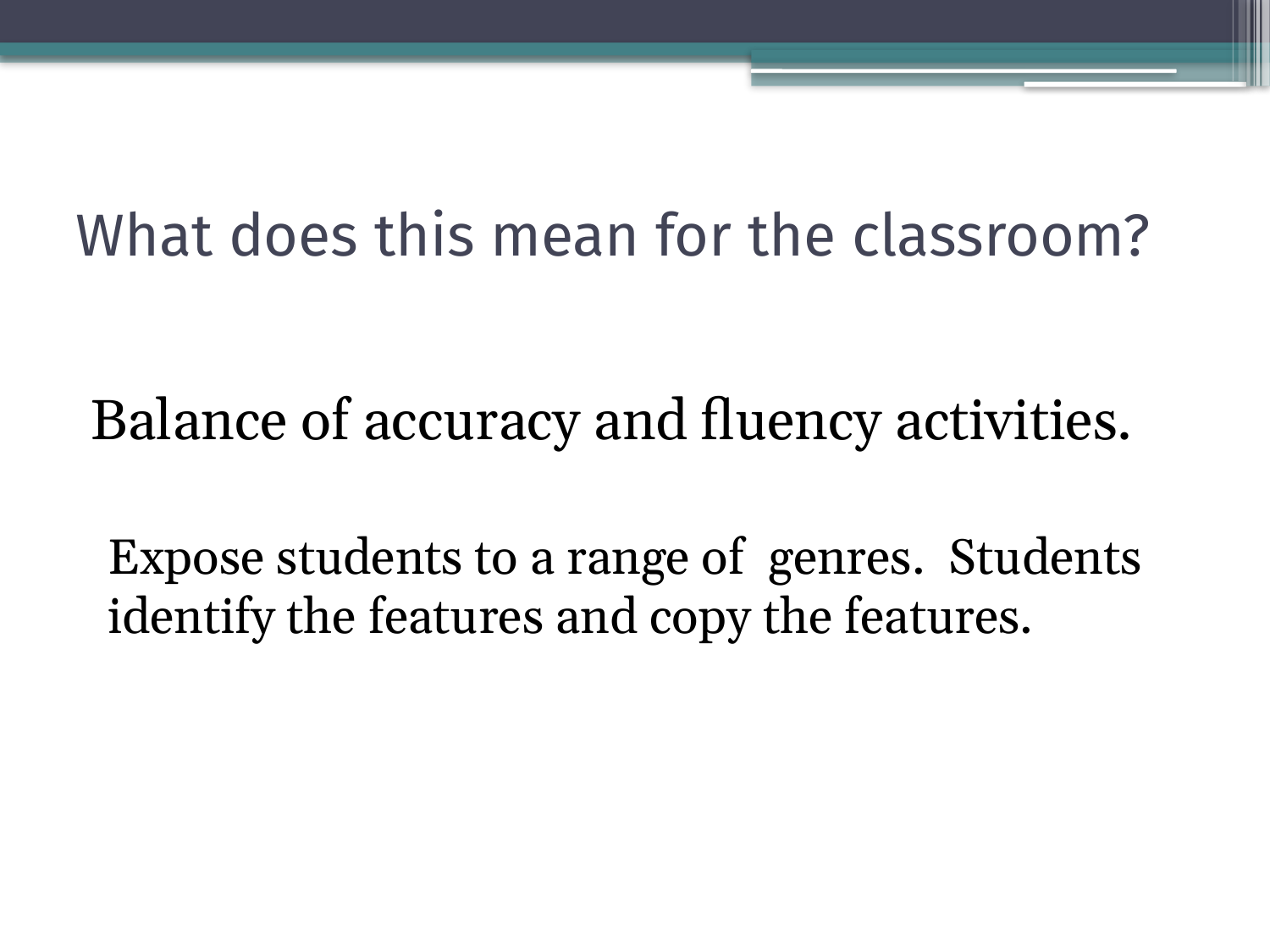

# What does this mean for the classroom?

Balance of accuracy and fluency activities.
Expose students to a range of  genres.  Students identify the features and copy the features.